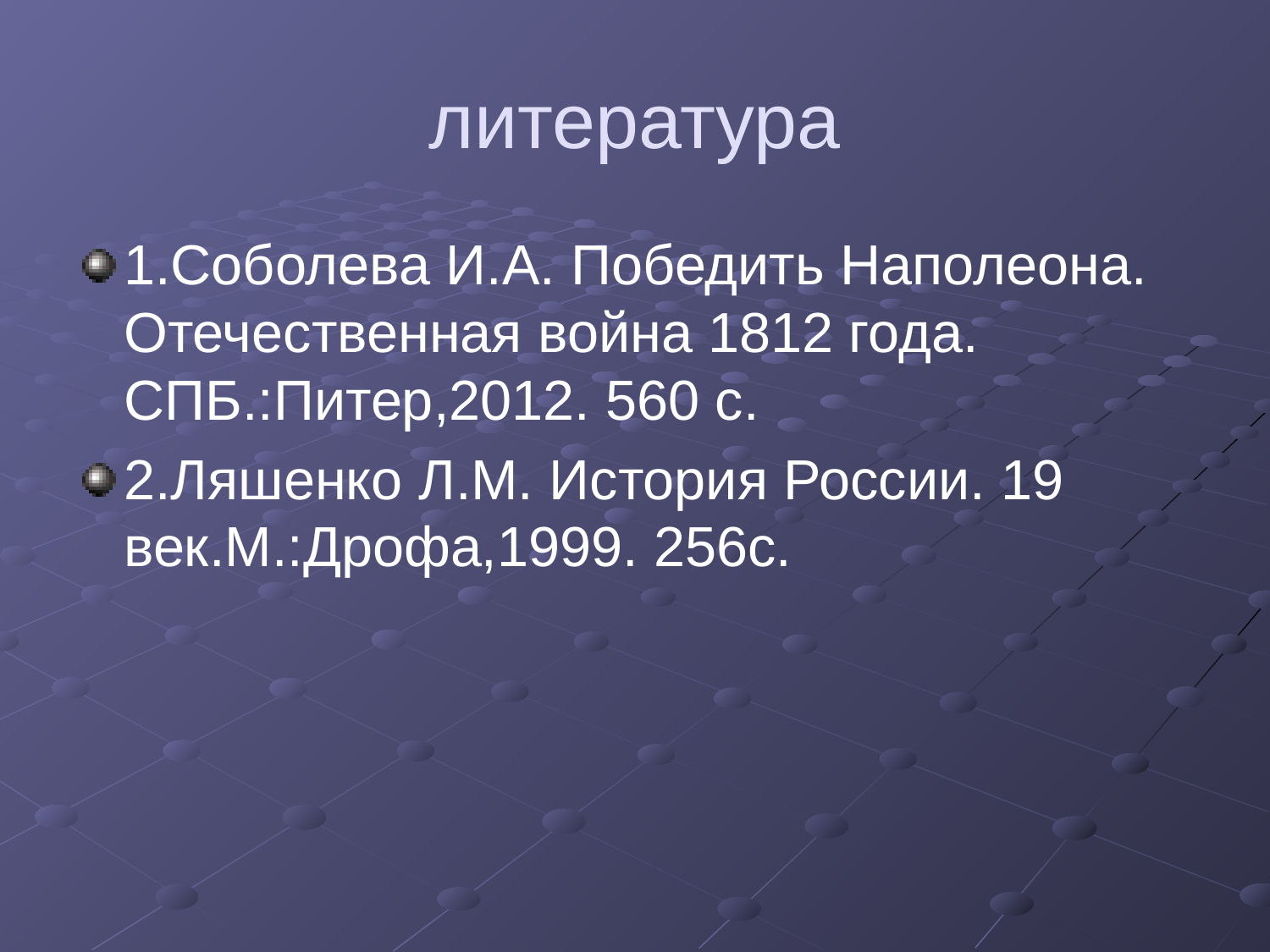

# литература
1.Соболева И.А. Победить Наполеона. Отечественная война 1812 года. СПБ.:Питер,2012. 560 с.
2.Ляшенко Л.М. История России. 19 век.М.:Дрофа,1999. 256с.